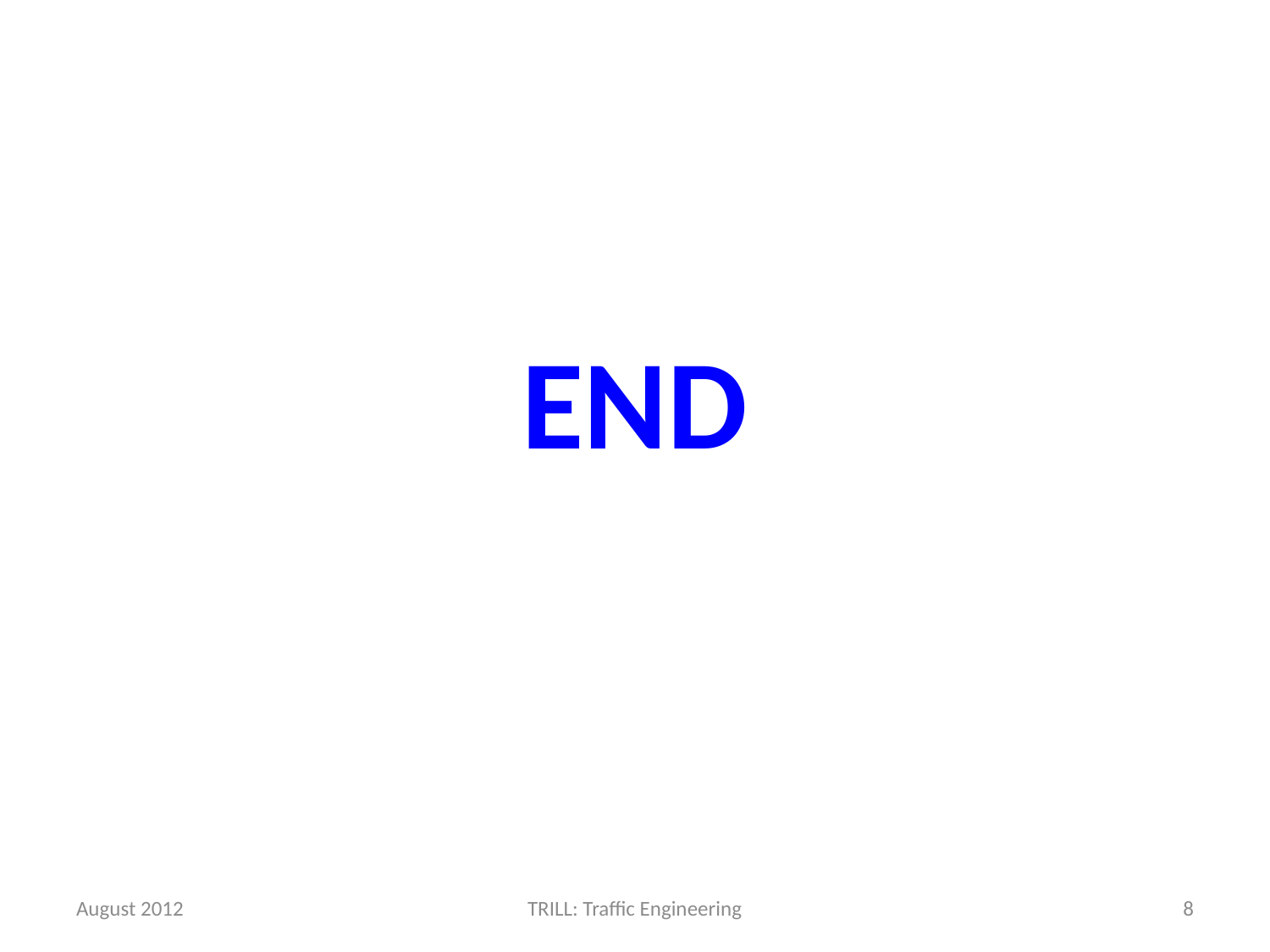

# END
August 2012
TRILL: Traffic Engineering
8